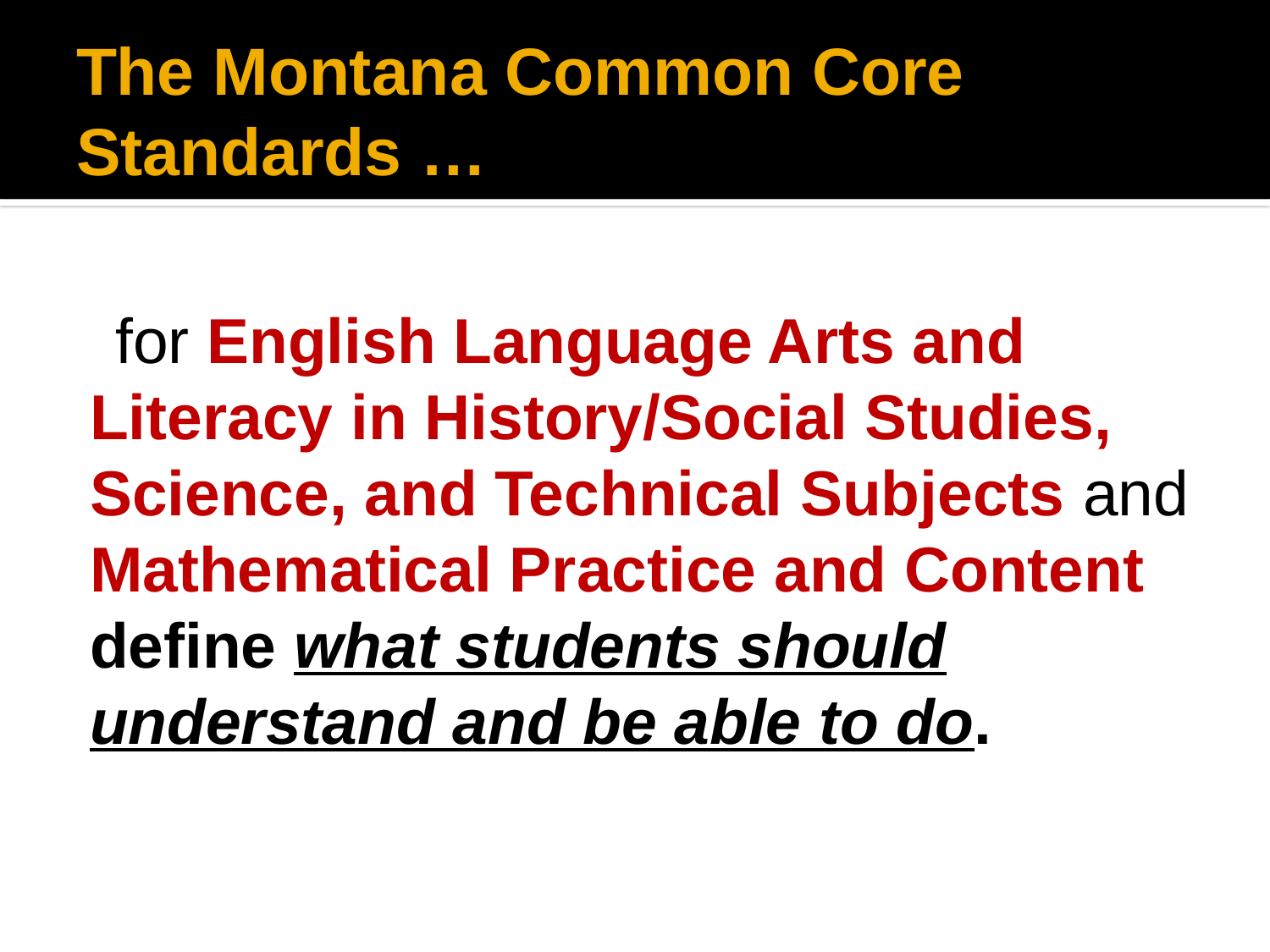

# The Montana Common Core Standards …

    for English Language Arts and Literacy in History/Social Studies, Science, and Technical Subjects and Mathematical Practice and Content define what students should understand and be able to do.